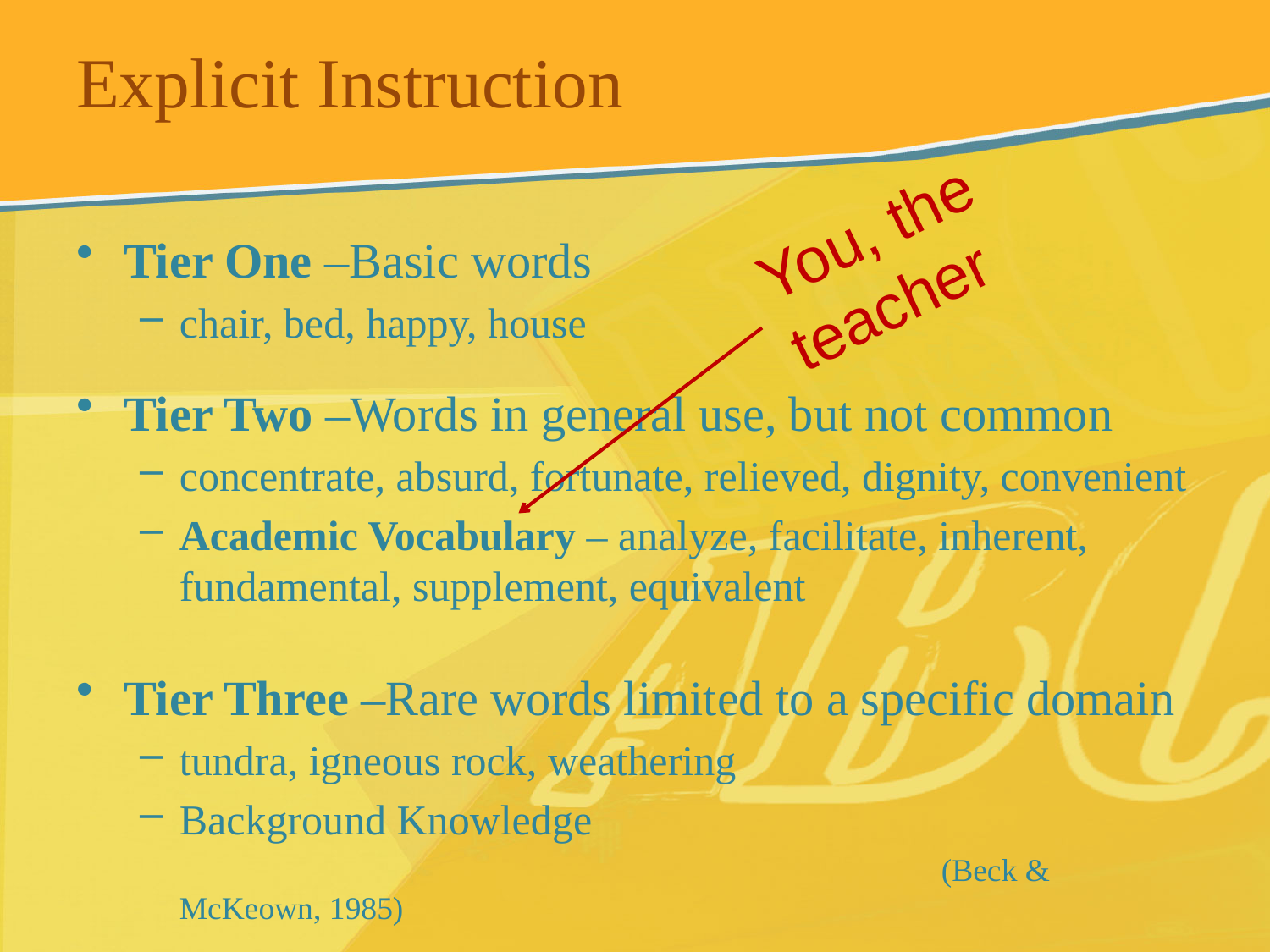

# Explicit Instruction
You, the teacher
Tier One –Basic words
chair, bed, happy, house

Tier Two –Words in general use, but not common
concentrate, absurd, fortunate, relieved, dignity, convenient
Academic Vocabulary – analyze, facilitate, inherent, fundamental, supplement, equivalent

Tier Three –Rare words limited to a specific domain
tundra, igneous rock, weathering
Background Knowledge
							(Beck & McKeown, 1985)